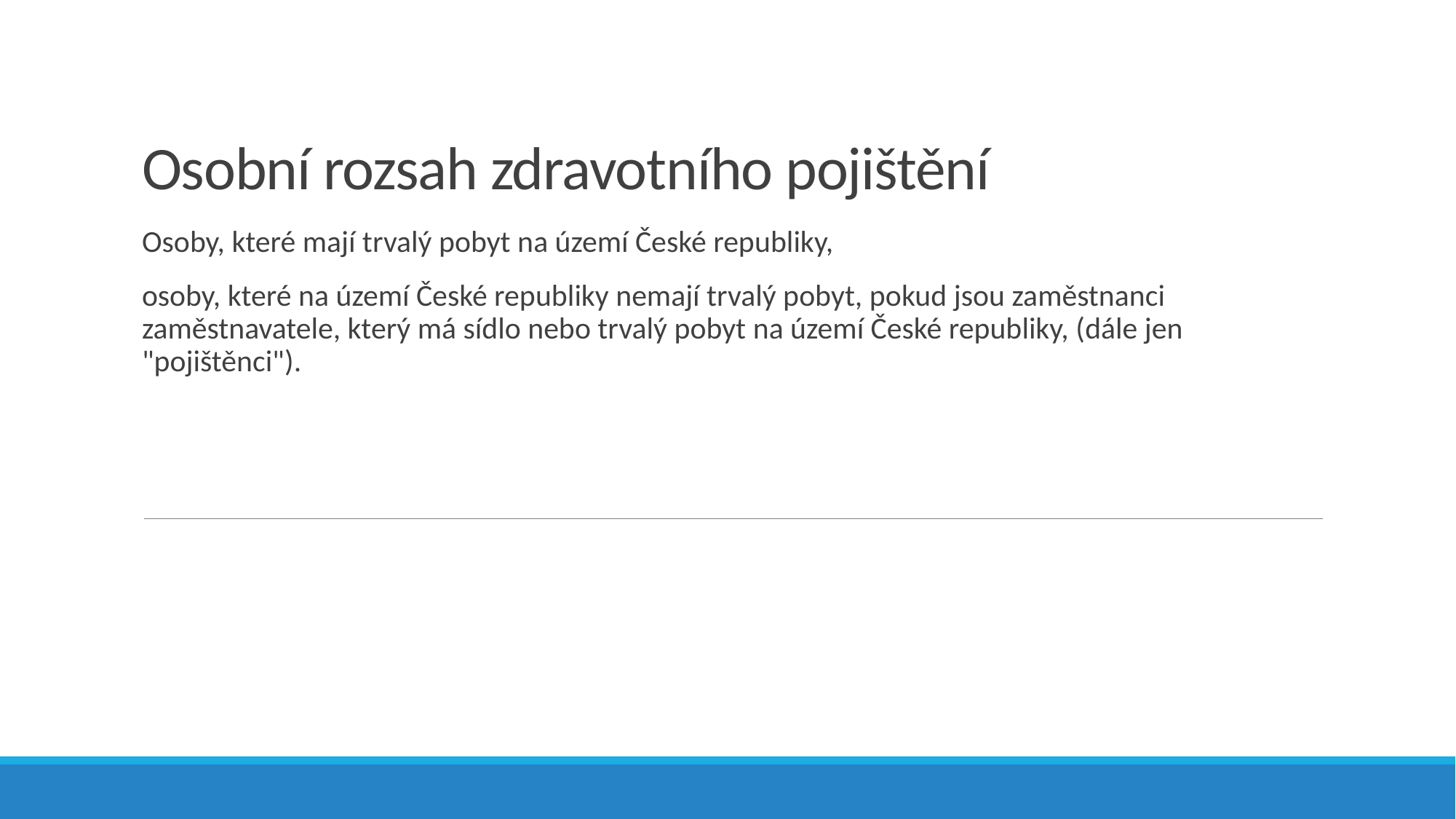

Osobní rozsah zdravotního pojištění
Osoby, které mají trvalý pobyt na území České republiky,
osoby, které na území České republiky nemají trvalý pobyt, pokud jsou zaměstnanci zaměstnavatele, který má sídlo nebo trvalý pobyt na území České republiky, (dále jen "pojištěnci").